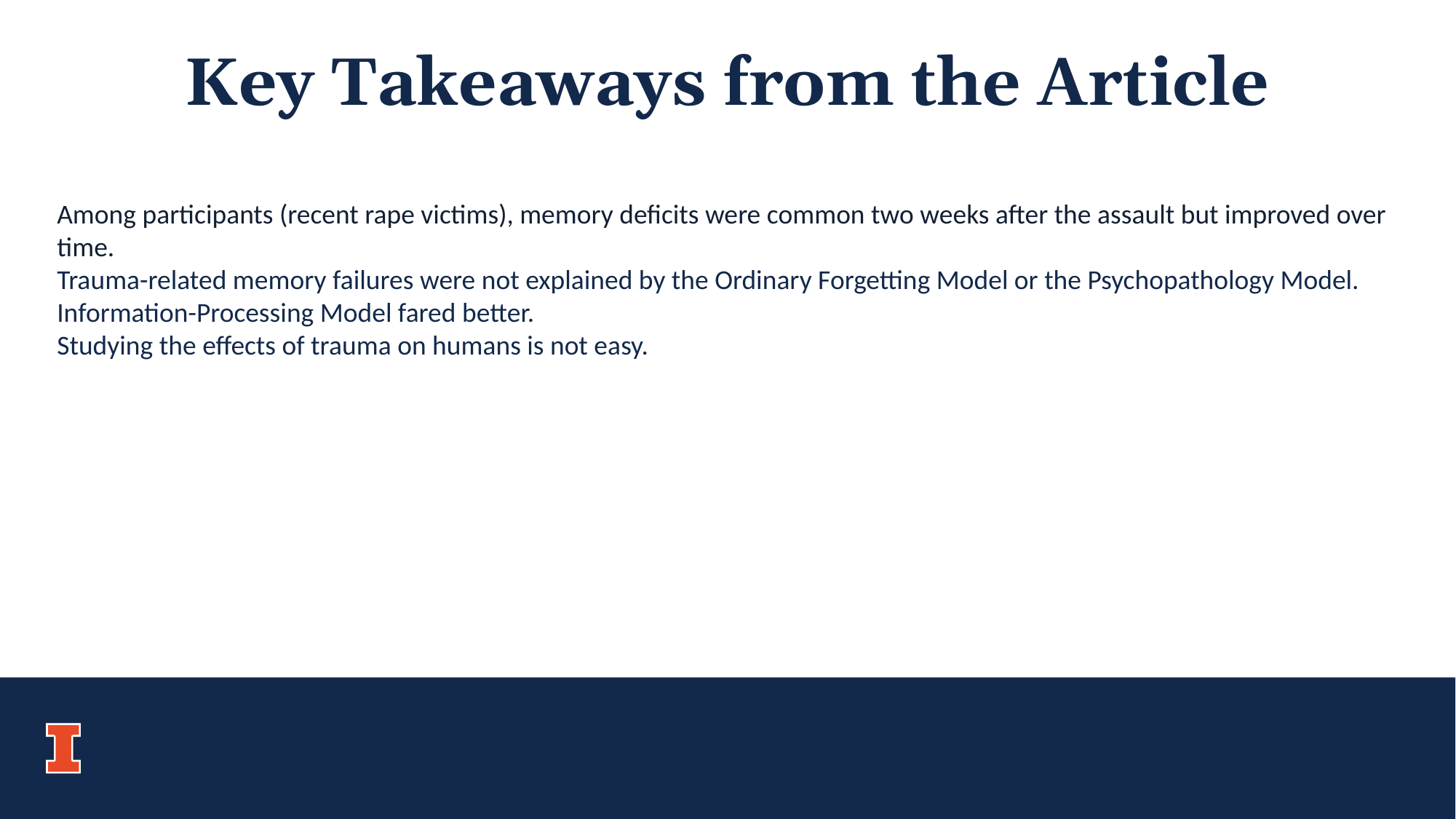

Key Takeaways from the Article
Among participants (recent rape victims), memory deficits were common two weeks after the assault but improved over time.
Trauma-related memory failures were not explained by the Ordinary Forgetting Model or the Psychopathology Model.
Information-Processing Model fared better.
Studying the effects of trauma on humans is not easy.